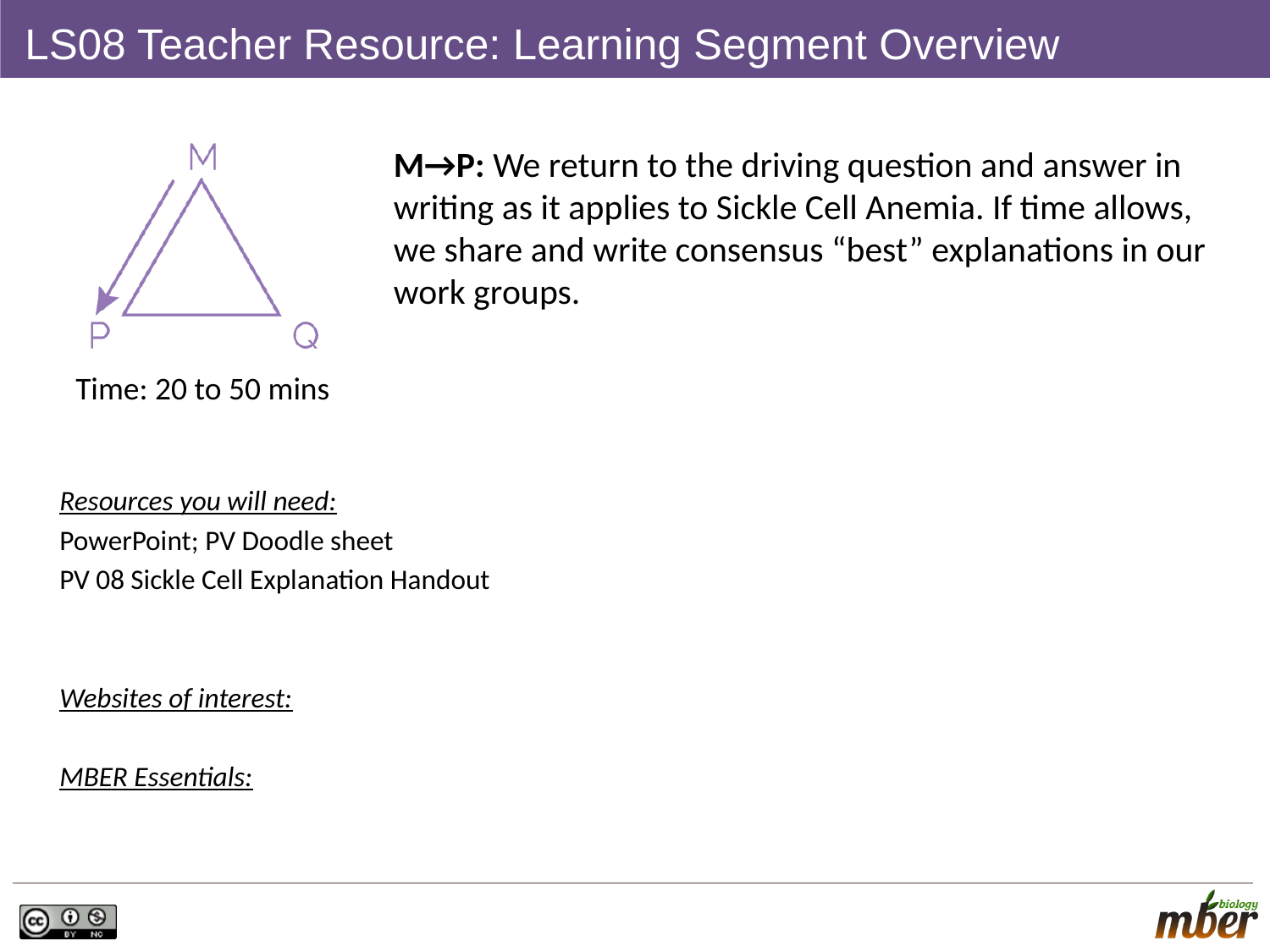

# LS08 Teacher Resource: Learning Segment Overview
M→P: We return to the driving question and answer in writing as it applies to Sickle Cell Anemia. If time allows, we share and write consensus “best” explanations in our work groups.
Time: 20 to 50 mins
Resources you will need:
PowerPoint; PV Doodle sheet
PV 08 Sickle Cell Explanation Handout

Websites of interest:

MBER Essentials: